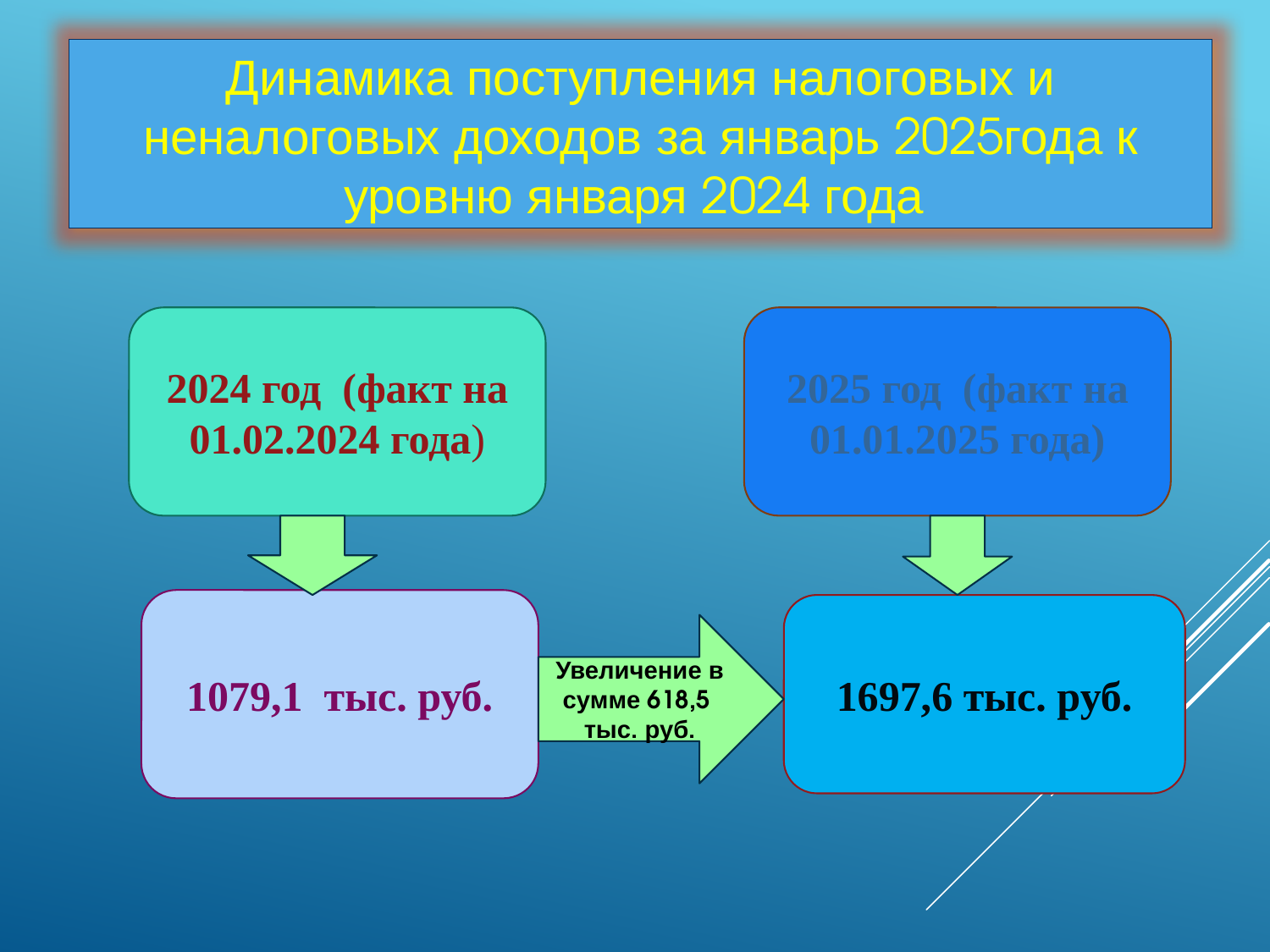

Динамика поступления налоговых и неналоговых доходов за январь 2025года к уровню января 2024 года
2024 год  (факт на 01.02.2024 года)
2025 год  (факт на 01.01.2025 года)

1079,1  тыс. руб.
1697,6 тыс. руб.
Увеличение в сумме 618,5  тыс. руб.